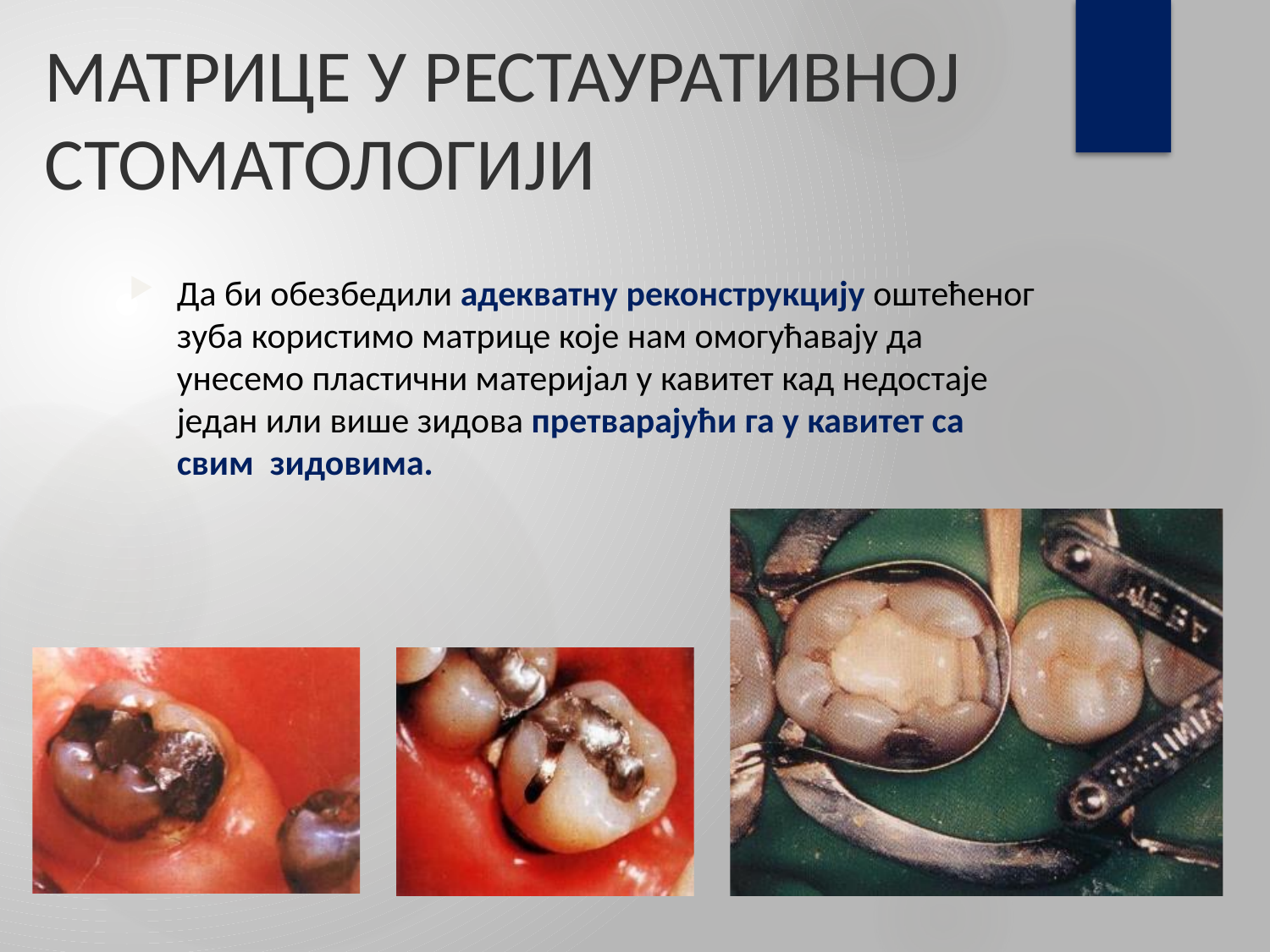

# МАТРИЦЕ У РЕСТАУРАТИВНОЈ СТОМАТОЛОГИЈИ
Да би обезбедили адекватну реконструкцију оштећеног зуба користимо матрице које нам омогућавају да  унесемо пластични материјал у кавитет кад недостаје један или више зидова претварајући га у кавитет са свим  зидовима.